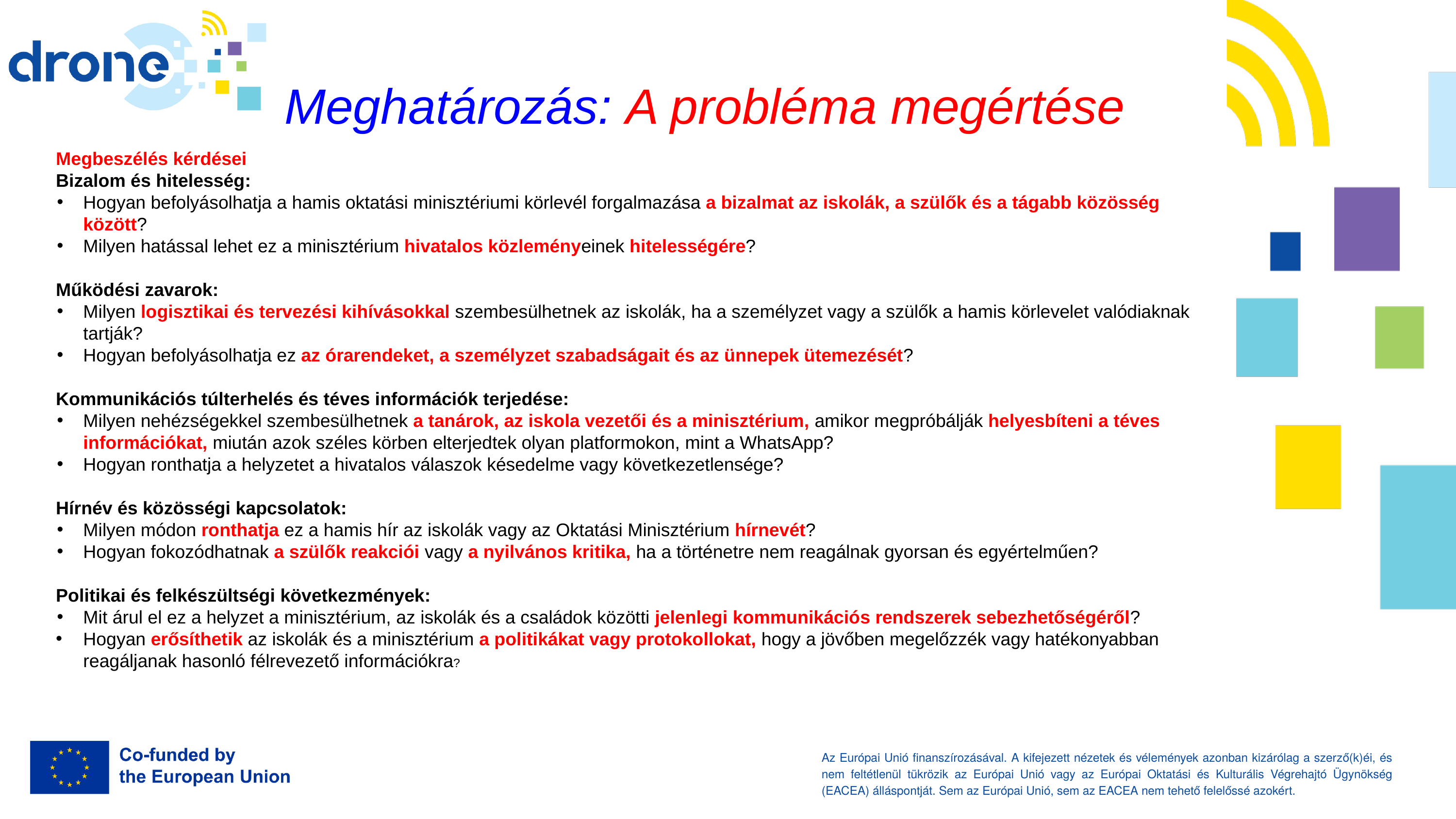

Meghatározás: A probléma megértése
Megbeszélés kérdései
Bizalom és hitelesség:
Hogyan befolyásolhatja a hamis oktatási minisztériumi körlevél forgalmazása a bizalmat az iskolák, a szülők és a tágabb közösség között?
Milyen hatással lehet ez a minisztérium hivatalos közleményeinek hitelességére?
Működési zavarok:
Milyen logisztikai és tervezési kihívásokkal szembesülhetnek az iskolák, ha a személyzet vagy a szülők a hamis körlevelet valódiaknak tartják?
Hogyan befolyásolhatja ez az órarendeket, a személyzet szabadságait és az ünnepek ütemezését?

Kommunikációs túlterhelés és téves információk terjedése:
Milyen nehézségekkel szembesülhetnek a tanárok, az iskola vezetői és a minisztérium, amikor megpróbálják helyesbíteni a téves információkat, miután azok széles körben elterjedtek olyan platformokon, mint a WhatsApp?
Hogyan ronthatja a helyzetet a hivatalos válaszok késedelme vagy következetlensége?

Hírnév és közösségi kapcsolatok:
Milyen módon ronthatja ez a hamis hír az iskolák vagy az Oktatási Minisztérium hírnevét?
Hogyan fokozódhatnak a szülők reakciói vagy a nyilvános kritika, ha a történetre nem reagálnak gyorsan és egyértelműen?

Politikai és felkészültségi következmények:
Mit árul el ez a helyzet a minisztérium, az iskolák és a családok közötti jelenlegi kommunikációs rendszerek sebezhetőségéről?
Hogyan erősíthetik az iskolák és a minisztérium a politikákat vagy protokollokat, hogy a jövőben megelőzzék vagy hatékonyabban reagáljanak hasonló félrevezető információkra?
.
02.
01.
03.
04.

Az Európai Unió finanszírozásával. A kifejezett nézetek és vélemények azonban kizárólag a szerző(k)éi, és nem feltétlenül tükrözik az Európai Unió vagy az Európai Oktatási és Kulturális Végrehajtó Ügynökség (EACEA) álláspontját. Sem az Európai Unió, sem az EACEA nem tehető felelőssé azokért.